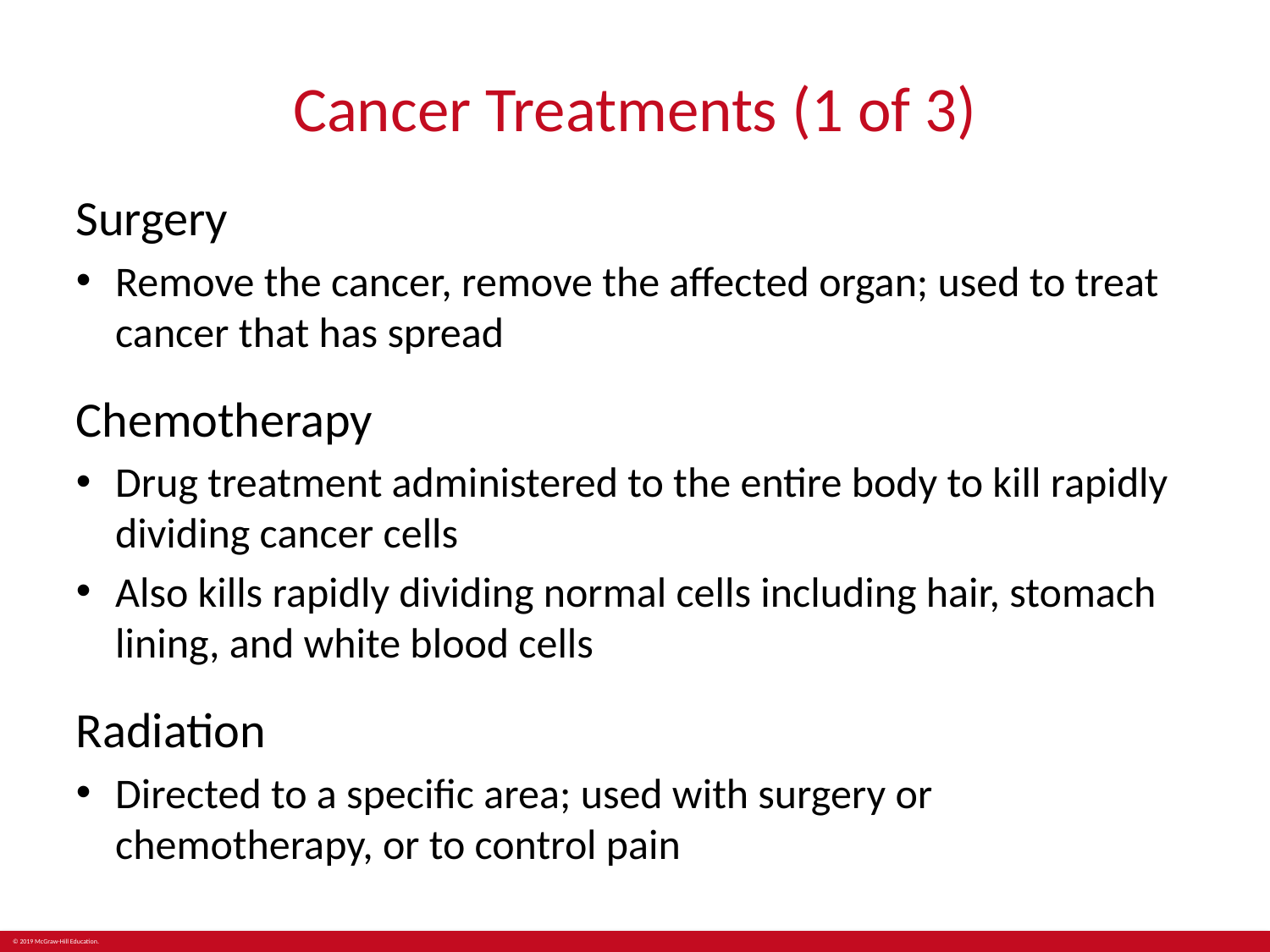

# Cancer Treatments (1 of 3)
Surgery
Remove the cancer, remove the affected organ; used to treat cancer that has spread
Chemotherapy
Drug treatment administered to the entire body to kill rapidly dividing cancer cells
Also kills rapidly dividing normal cells including hair, stomach lining, and white blood cells
Radiation
Directed to a specific area; used with surgery or chemotherapy, or to control pain